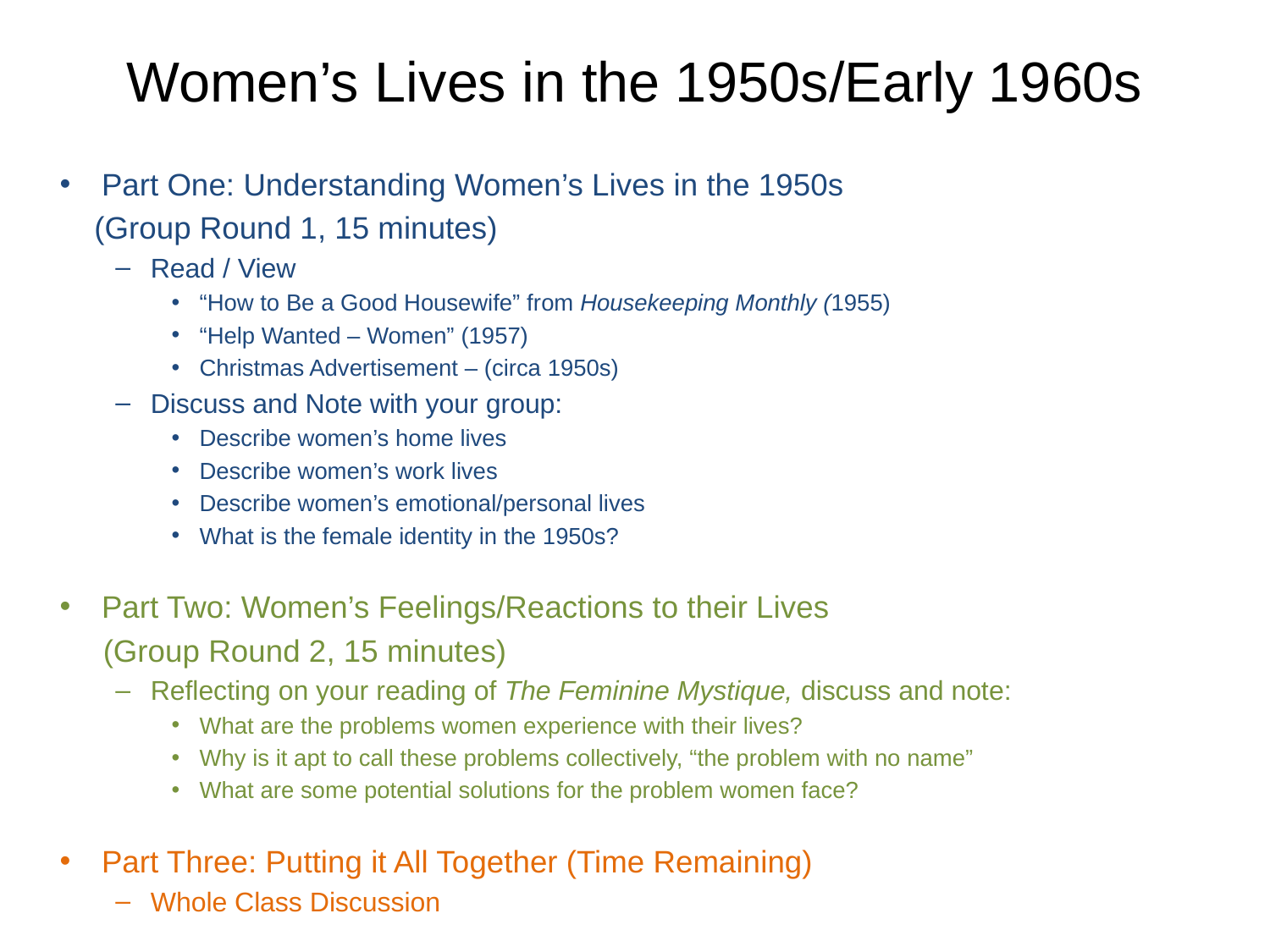

# Women’s Lives in the 1950s/Early 1960s
Part One: Understanding Women’s Lives in the 1950s
    (Group Round 1, 15 minutes)
Read / View
“How to Be a Good Housewife” from Housekeeping Monthly (1955)
“Help Wanted – Women” (1957)
Christmas Advertisement – (circa 1950s)
Discuss and Note with your group:
Describe women’s home lives
Describe women’s work lives
Describe women’s emotional/personal lives
What is the female identity in the 1950s?

Part Two: Women’s Feelings/Reactions to their Lives
     (Group Round 2, 15 minutes)
Reflecting on your reading of The Feminine Mystique, discuss and note:
What are the problems women experience with their lives?
Why is it apt to call these problems collectively, “the problem with no name”
What are some potential solutions for the problem women face?

Part Three: Putting it All Together (Time Remaining)
Whole Class Discussion